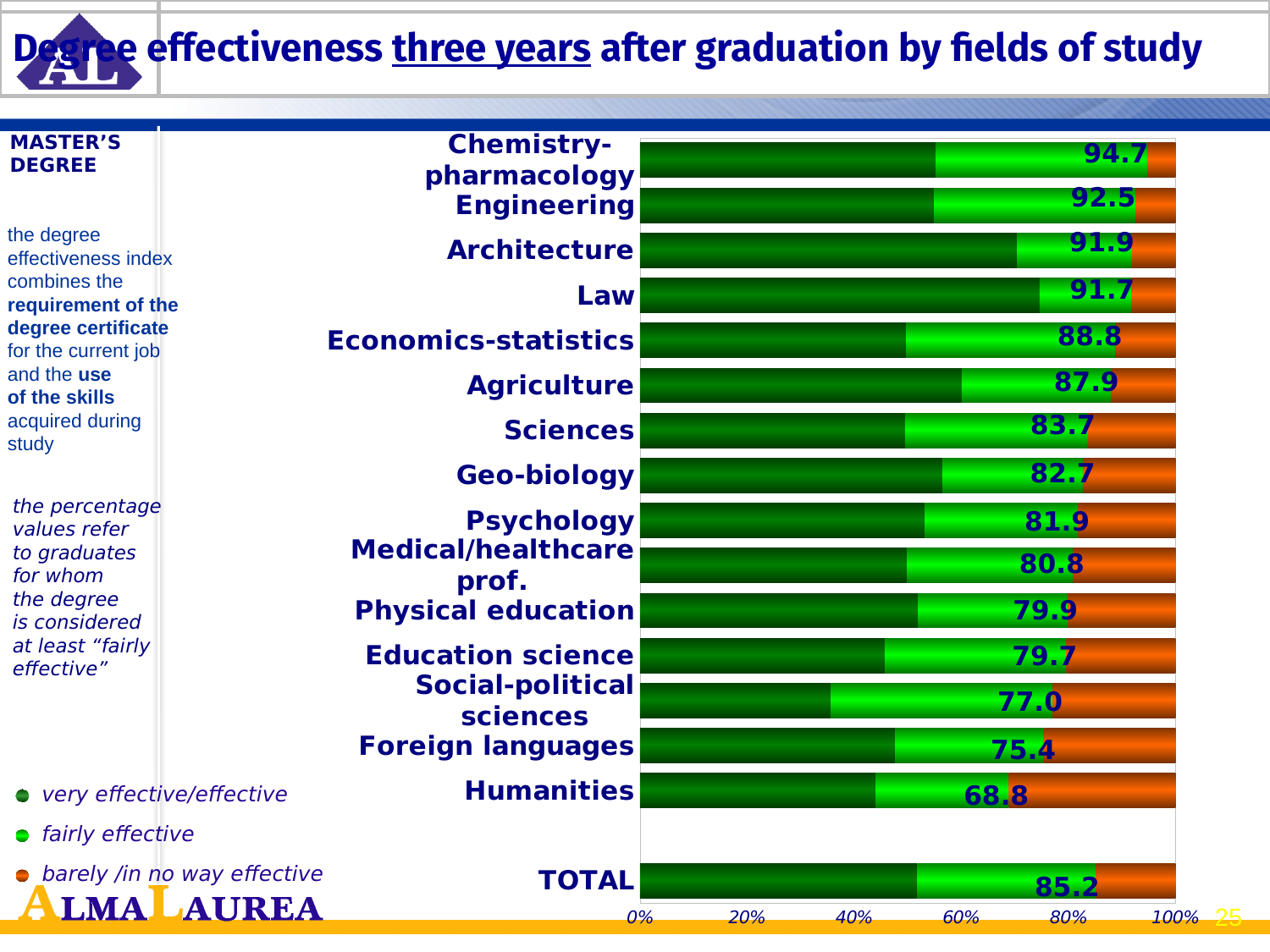

# Degree effectiveness three years after graduation by fields of study
MASTER’S
DEGREE

### Chart

| Category |  |  |  |
|---|---|---|---|
| TOTAL | 51.82229614740673 | 33.348417711849244 | 14.829286140741274 |
|  | None | None | None |
| Humanities | 44.00156033636981 | 24.84743334057469 | 31.151006323055437 |
| Foreign languages | 47.71521595069049 | 27.686281245598988 | 24.598502803710446 |
| Social-political sciences | 35.69641690264546 | 41.338289265584244 | 22.965293831770477 |
| Education science | 45.71327902657686 | 33.95531503211148 | 20.331405941312124 |
| Physical education | 51.918293209251644 | 27.954964109298054 | 20.12674268145072 |
| Medical/healthcare prof. | 49.90108519680778 | 30.92633595719002 | 19.17257884600269 |
| Psychology | 53.21130682887031 | 28.66608582443314 | 18.12260734669707 |
| Geo-biology | 56.57653238353036 | 26.133185296388824 | 17.290282320081527 |
| Sciences | 49.4839453162617 | 34.169897444388376 | 16.34615723935005 |
| Agriculture | 60.09255206320113 | 27.81115823551324 | 12.09628970128559 |
| Economics-statistics | 49.70423542700568 | 39.048944360733856 | 11.246820212262149 |
| Law | 74.63606756359046 | 17.103612357693187 | 8.260320078716314 |
| Architecture | 70.41507080380906 | 21.45228329367858 | 8.132645902511499 |
| Engineering | 54.96688282622147 | 37.56355595596526 | 7.469561217811077 |
| Chemistry-pharmacology | 55.22594318237206 | 39.466114965566 | 5.307941852062094 |
94.7
92.5
the degree effectiveness index combines the requirement of the degree certificate for the current job and the use
of the skills acquired during study

91.9
91.7
88.8
87.9
83.7
82.7

the percentage values refer
to graduates for whom
the degree
is considered at least “fairly effective”

81.9
80.8
79.9
79.7
77.0
75.4
very effective/effective

68.8
fairly effective

barely /in no way effective

85.2
25